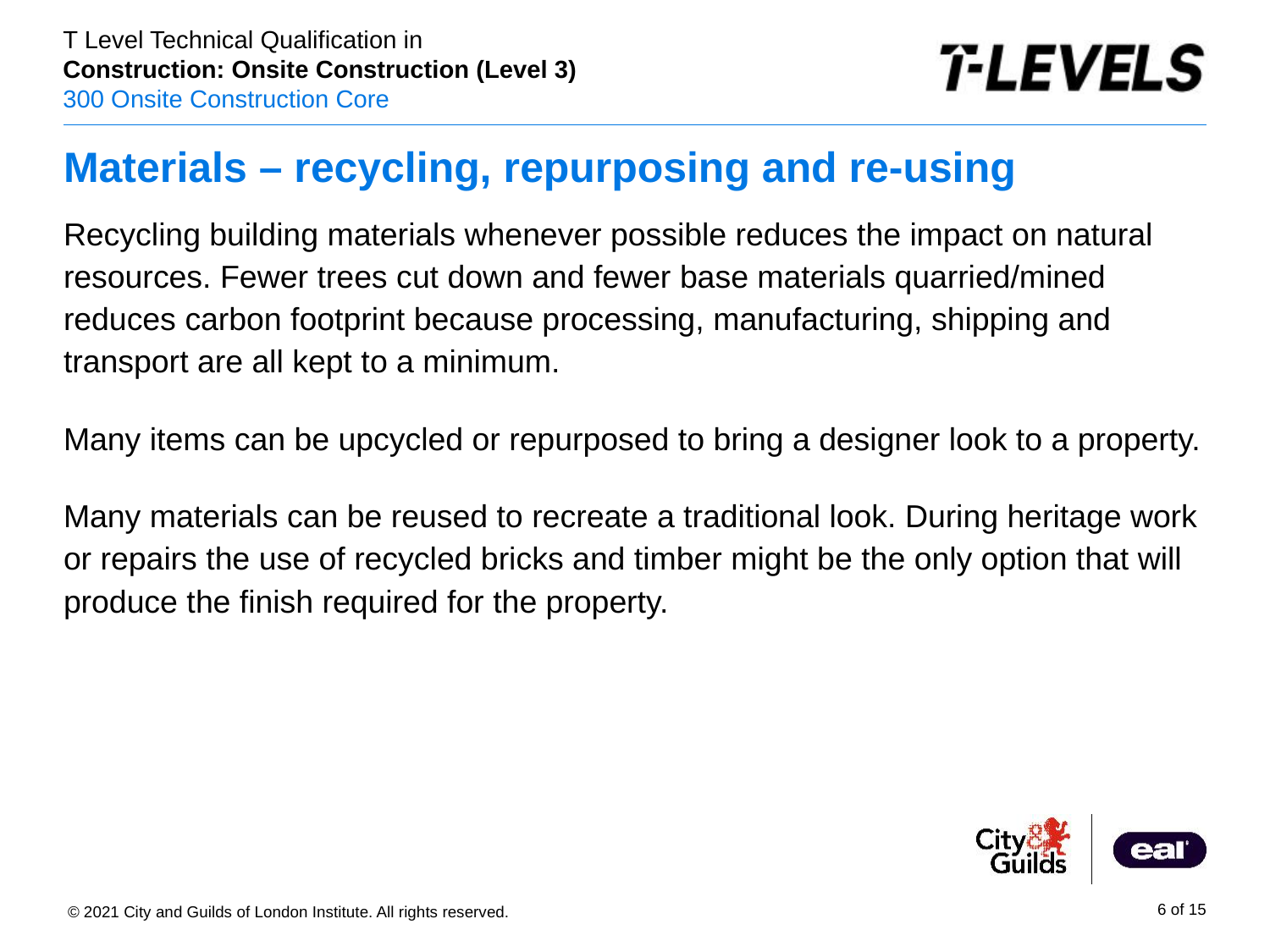

# Materials – recycling, repurposing and re-using
Recycling building materials whenever possible reduces the impact on natural resources. Fewer trees cut down and fewer base materials quarried/mined reduces carbon footprint because processing, manufacturing, shipping and transport are all kept to a minimum.
Many items can be upcycled or repurposed to bring a designer look to a property.
Many materials can be reused to recreate a traditional look. During heritage work or repairs the use of recycled bricks and timber might be the only option that will produce the finish required for the property.